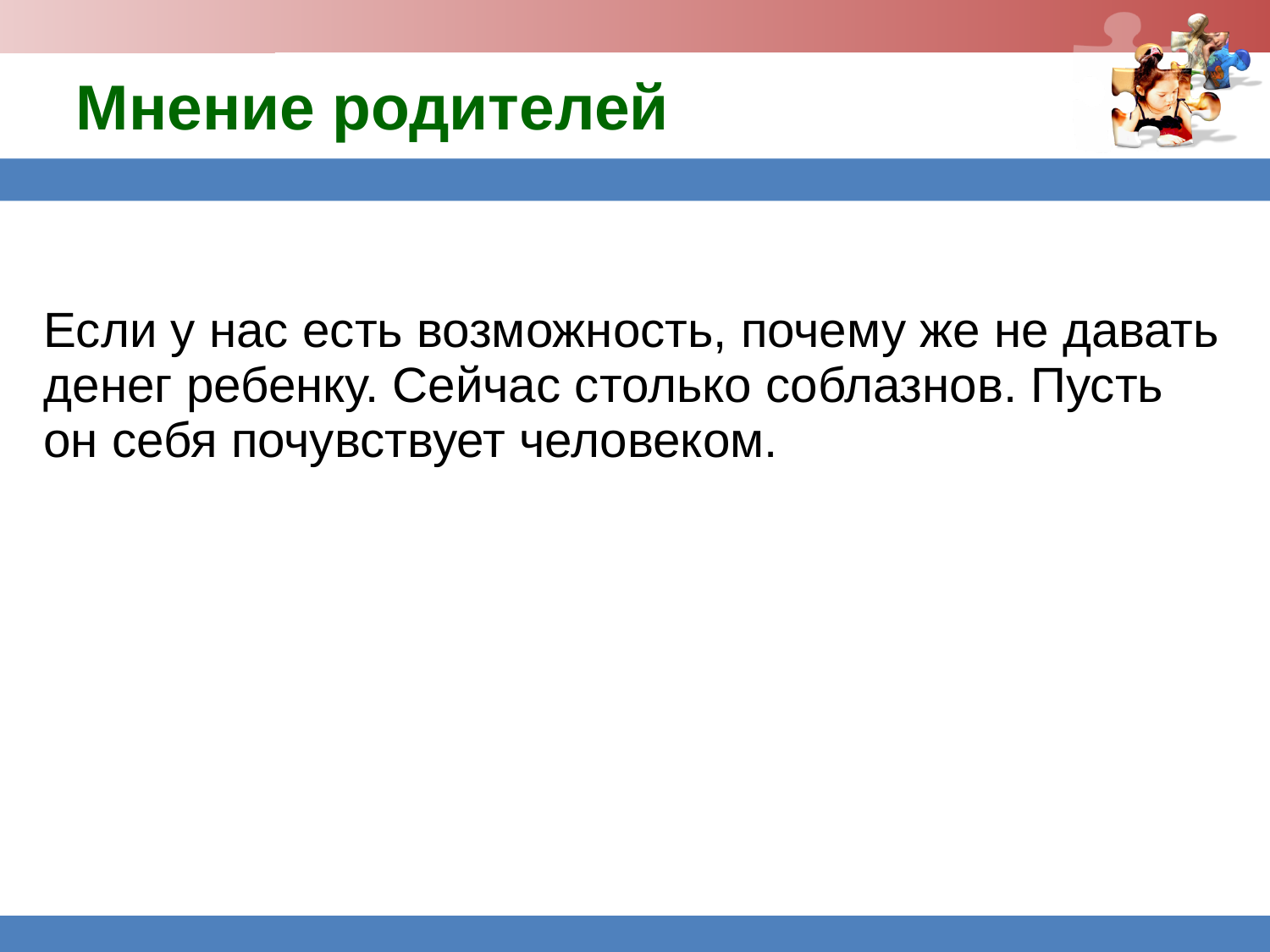

Мнение родителей
| Если у нас есть возможность, почему же не давать денег ребенку. Сейчас столько соблазнов. Пусть он себя почувствует человеком. |
| --- |